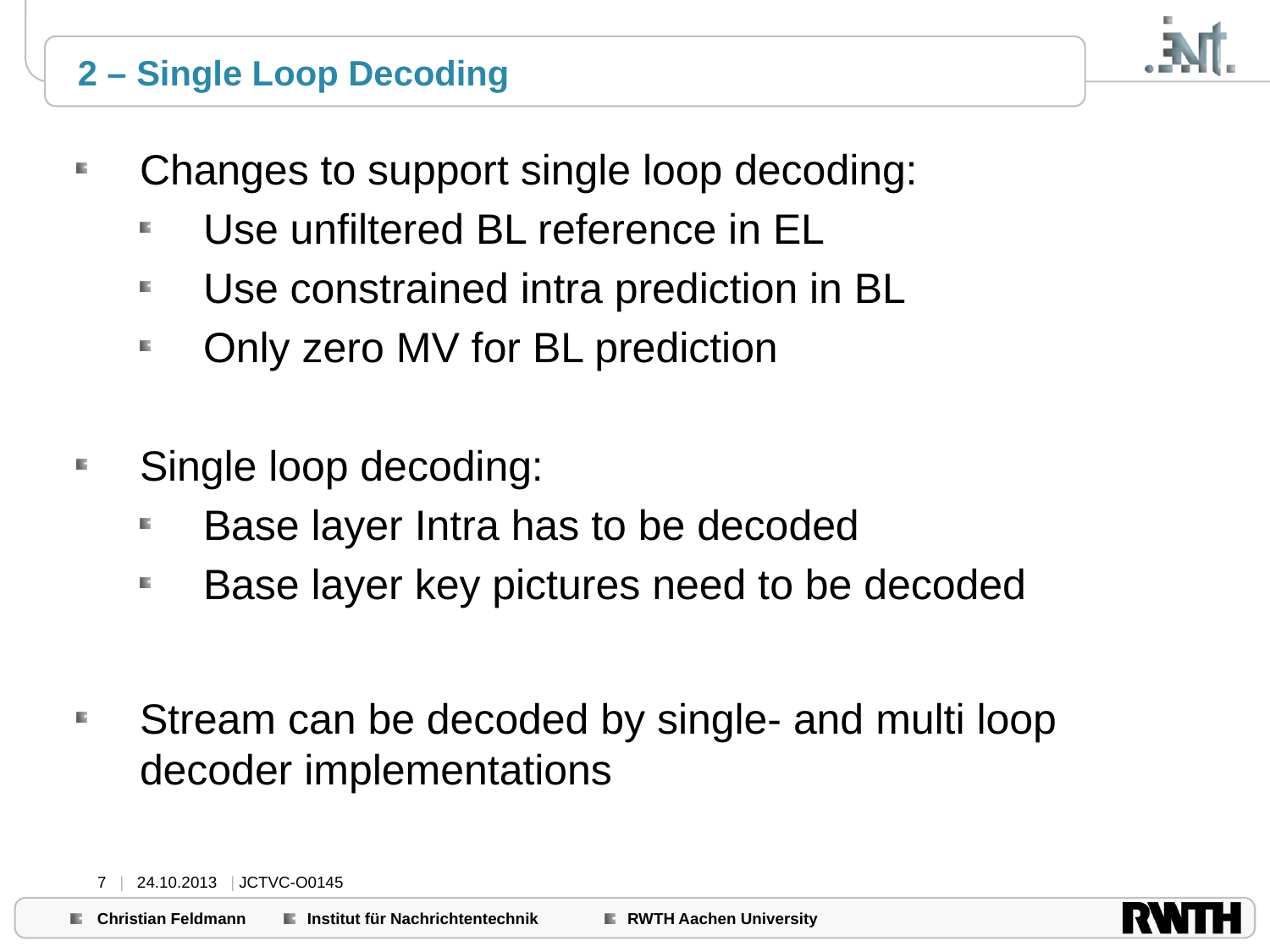

# 2 – Single Loop Decoding
Changes to support single loop decoding:
Use unfiltered BL reference in EL
Use constrained intra prediction in BL
Only zero MV for BL prediction

Single loop decoding:
Base layer Intra has to be decoded
Base layer key pictures need to be decoded

Stream can be decoded by single- and multi loop decoder implementations
7   |   24.10.2013   | JCTVC-O0145